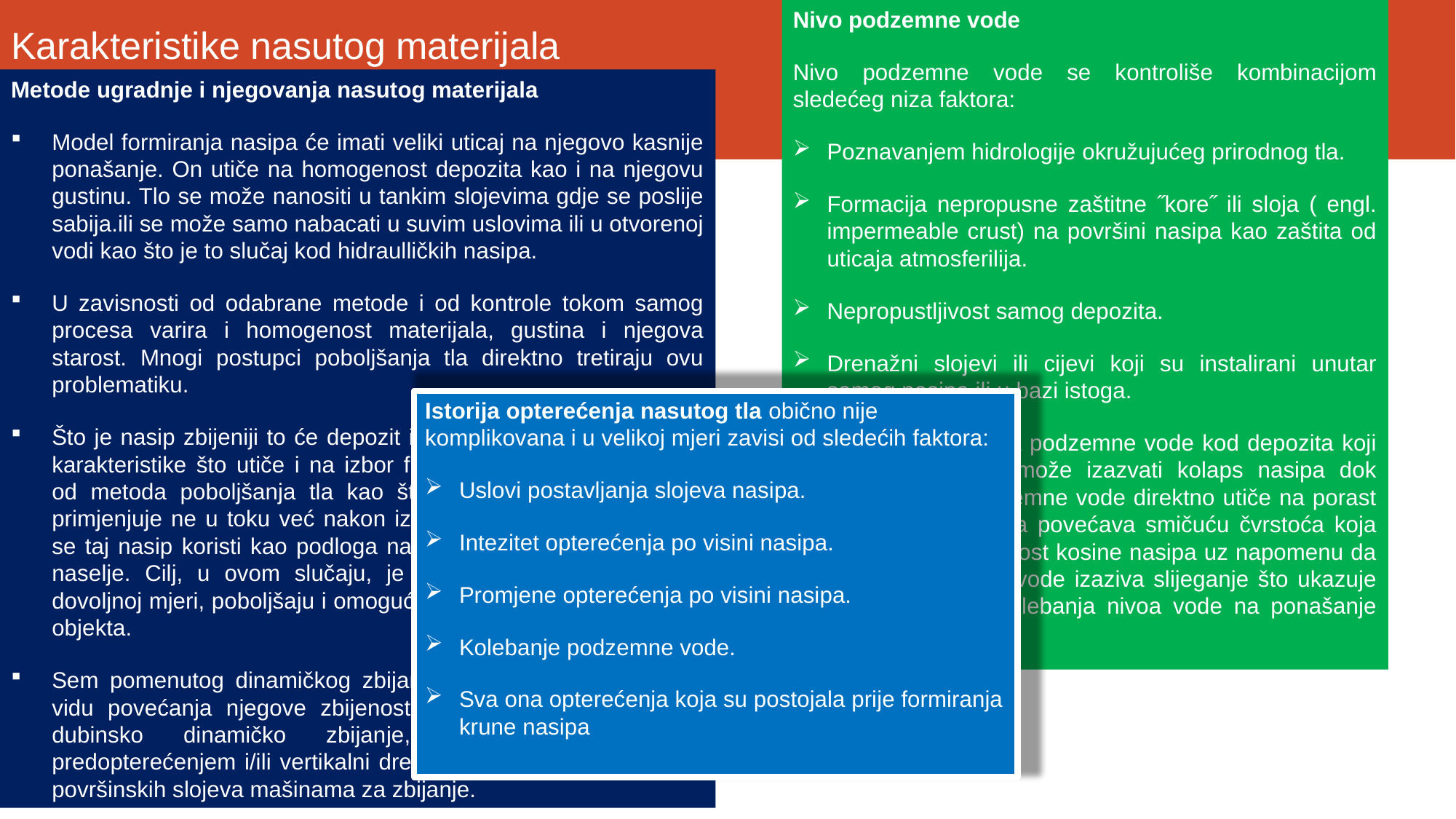

Nivo podzemne vode
Nivo podzemne vode se kontroliše kombinacijom sledećeg niza faktora:
Poznavanjem hidrologije okružujućeg prirodnog tla.
Formacija nepropusne zaštitne ˝kore˝ ili sloja ( engl. impermeable crust) na površini nasipa kao zaštita od uticaja atmosferilija.
Nepropustljivost samog depozita.
Drenažni slojevi ili cijevi koji su instalirani unutar samog nasipa ili u bazi istoga.
Značajan porast nivoa podzemne vode kod depozita koji nije dovoljno zbijen može izazvati kolaps nasipa dok spuštanje nivoa podzemne vode direktno utiče na porast efektivnih napona koja povećava smičuću čvrstoća koja je presudna za stabilnost kosine nasipa uz napomenu da se spuštanjem nivoa vode izaziva slijeganje što ukazuje na značajan uticaj kolebanja nivoa vode na ponašanje nasipa.
# Karakteristike nasutog materijala
Metode ugradnje i njegovanja nasutog materijala
Model formiranja nasipa će imati veliki uticaj na njegovo kasnije ponašanje. On utiče na homogenost depozita kao i na njegovu gustinu. Tlo se može nanositi u tankim slojevima gdje se poslije sabija.ili se može samo nabacati u suvim uslovima ili u otvorenoj vodi kao što je to slučaj kod hidraulličkih nasipa.
U zavisnosti od odabrane metode i od kontrole tokom samog procesa varira i homogenost materijala, gustina i njegova starost. Mnogi postupci poboljšanja tla direktno tretiraju ovu problematiku.
Što je nasip zbijeniji to će depozit imati bolje fizičko-mehaničke karakteristike što utiče i na izbor fundiranja. Ponekad se neke od metoda poboljšanja tla kao što je dinamičko zbijanje tla primjenjuje ne u toku već nakon izvođenja samog nasipa kada se taj nasip koristi kao podloga na kojem će se graditi buduće naselje. Cilj, u ovom slučaju, je da se karakteristike tla, u dovoljnoj mjeri, poboljšaju i omogući izvođenje plitkog fundiranja objekta.
Sem pomenutog dinamičkog zbijanja tla, za poboljšanje tla u vidu povećanja njegove zbijenosti, koriste se  vibroflotacija, dubinsko dinamičko zbijanje, ubrzana konsolidacija predopterećenjem i/ili vertikalni drenovi), vibroflotacija i zbijanje površinskih slojeva mašinama za zbijanje.
Istorija opterećenja nasutog tla obično nije komplikovana i u velikoj mjeri zavisi od sledećih faktora:
Uslovi postavljanja slojeva nasipa.
Intezitet opterećenja po visini nasipa.
Promjene opterećenja po visini nasipa.
Kolebanje podzemne vode.
Sva ona opterećenja koja su postojala prije formiranja krune nasipa